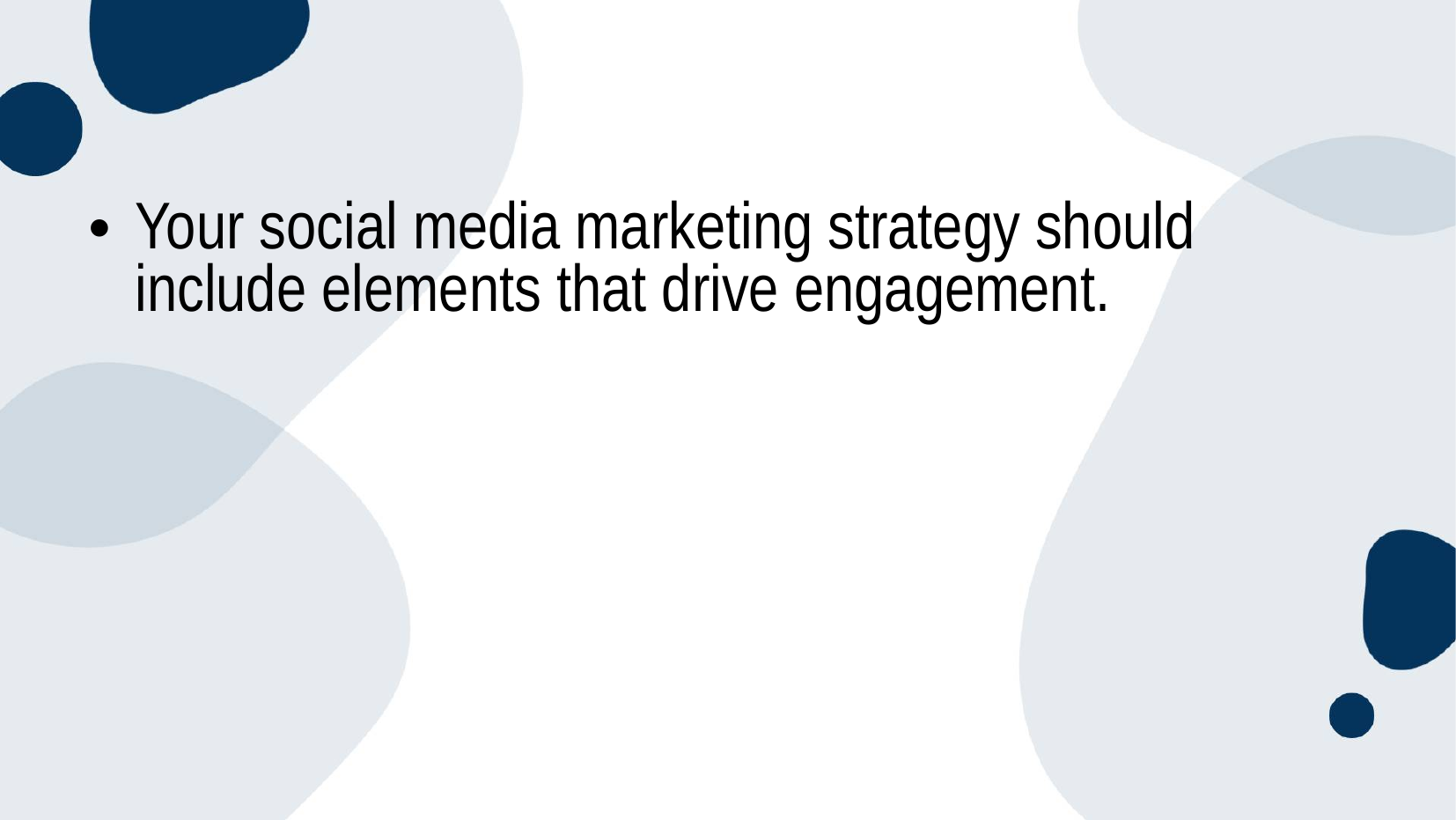

Your social media marketing strategy should include elements that drive engagement.